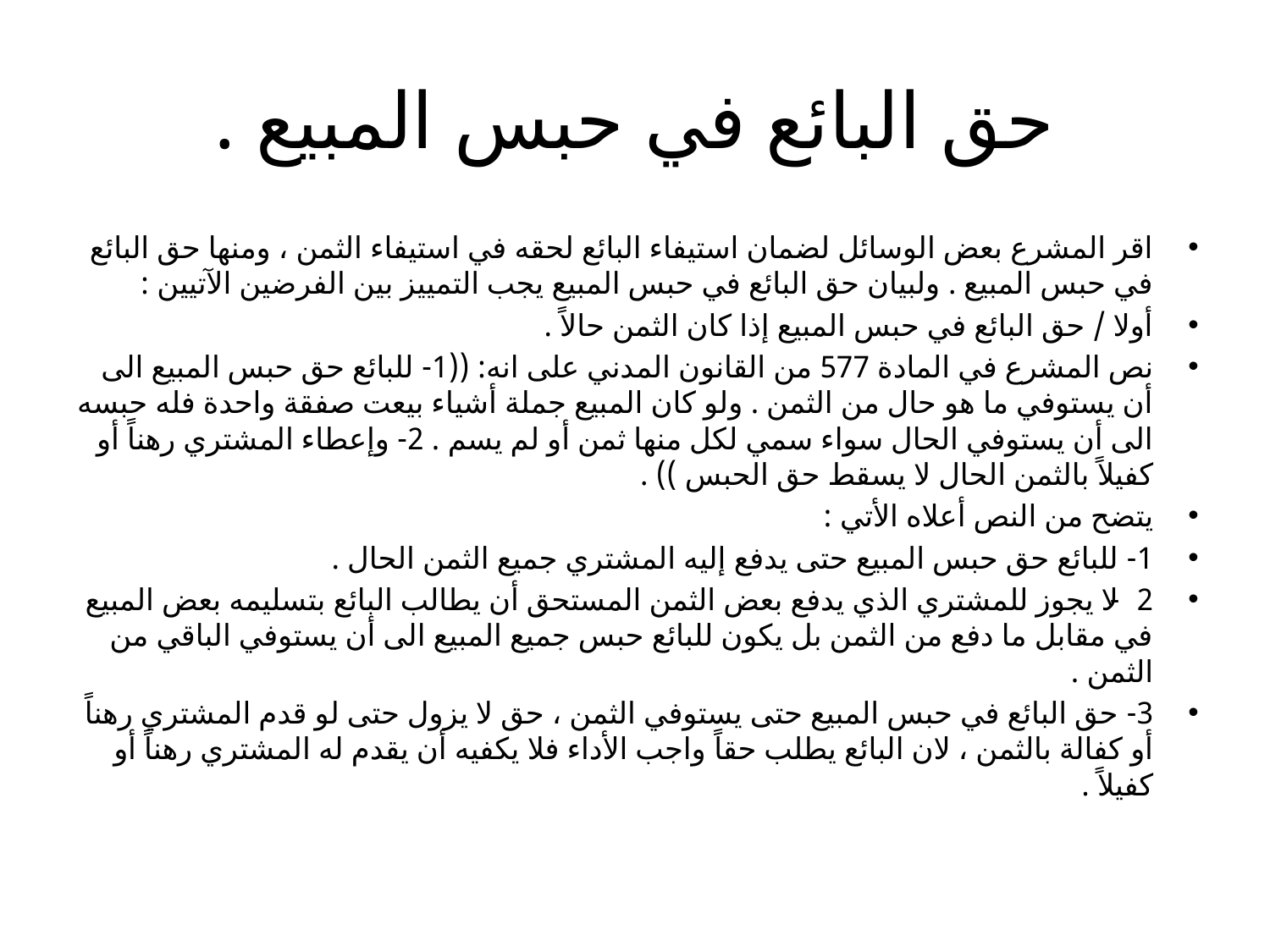

# حق البائع في حبس المبيع .
اقر المشرع بعض الوسائل لضمان استيفاء البائع لحقه في استيفاء الثمن ، ومنها حق البائع في حبس المبيع . ولبيان حق البائع في حبس المبيع يجب التمييز بين الفرضين الآتيين :
أولا / حق البائع في حبس المبيع إذا كان الثمن حالاً .
نص المشرع في المادة 577 من القانون المدني على انه: ((1- للبائع حق حبس المبيع الى أن يستوفي ما هو حال من الثمن . ولو كان المبيع جملة أشياء بيعت صفقة واحدة فله حبسه الى أن يستوفي الحال سواء سمي لكل منها ثمن أو لم يسم . 2- وإعطاء المشتري رهناً أو كفيلاً بالثمن الحال لا يسقط حق الحبس )) .
يتضح من النص أعلاه الأتي :
1- للبائع حق حبس المبيع حتى يدفع إليه المشتري جميع الثمن الحال .
2- لا يجوز للمشتري الذي يدفع بعض الثمن المستحق أن يطالب البائع بتسليمه بعض المبيع في مقابل ما دفع من الثمن بل يكون للبائع حبس جميع المبيع الى أن يستوفي الباقي من الثمن .
3- حق البائع في حبس المبيع حتى يستوفي الثمن ، حق لا يزول حتى لو قدم المشتري رهناً أو كفالة بالثمن ، لان البائع يطلب حقاً واجب الأداء فلا يكفيه أن يقدم له المشتري رهناً أو كفيلاً .